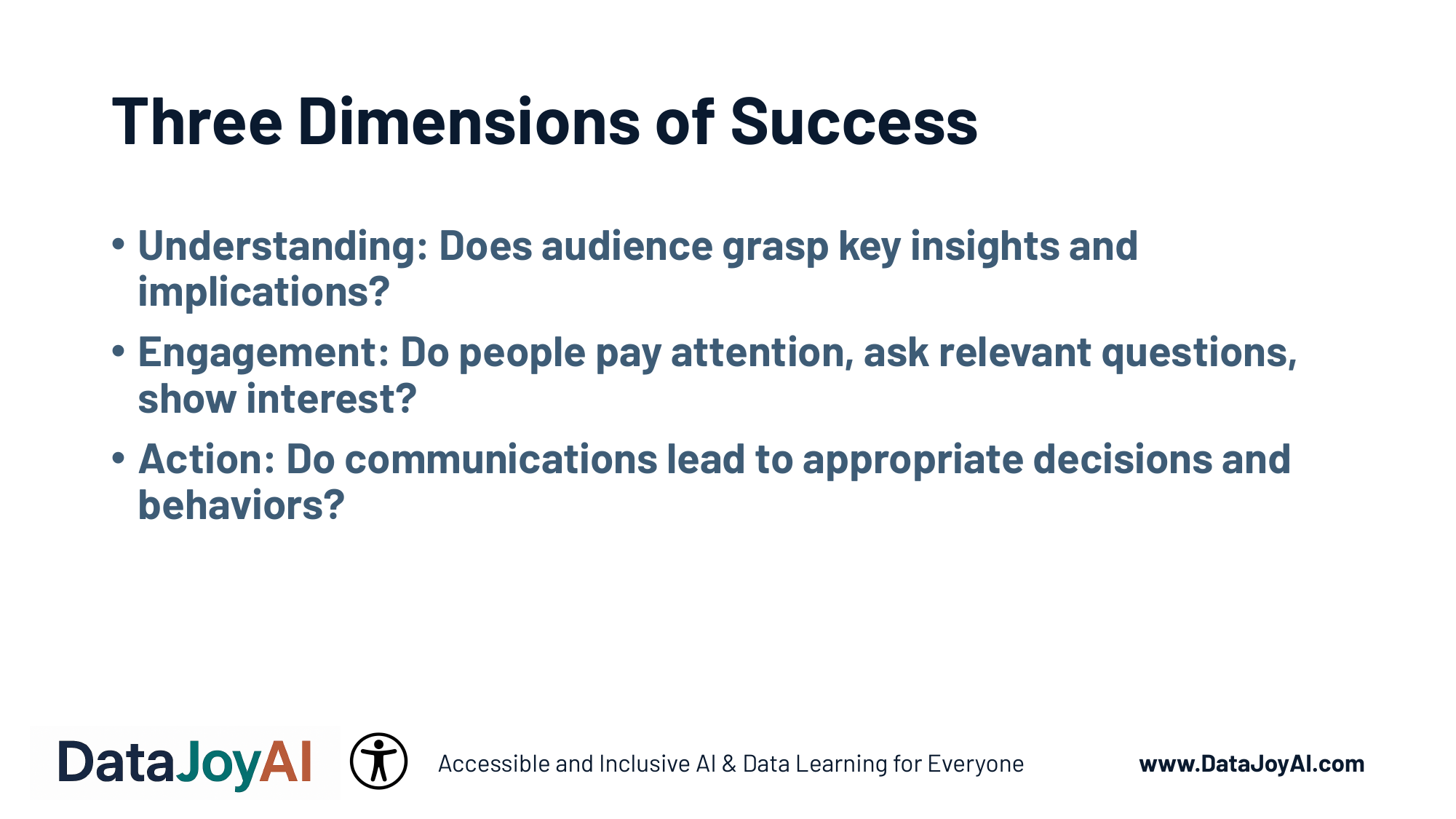

# Three Dimensions of Success
Understanding: Does audience grasp key insights and implications?
Engagement: Do people pay attention, ask relevant questions, show interest?
Action: Do communications lead to appropriate decisions and behaviors?